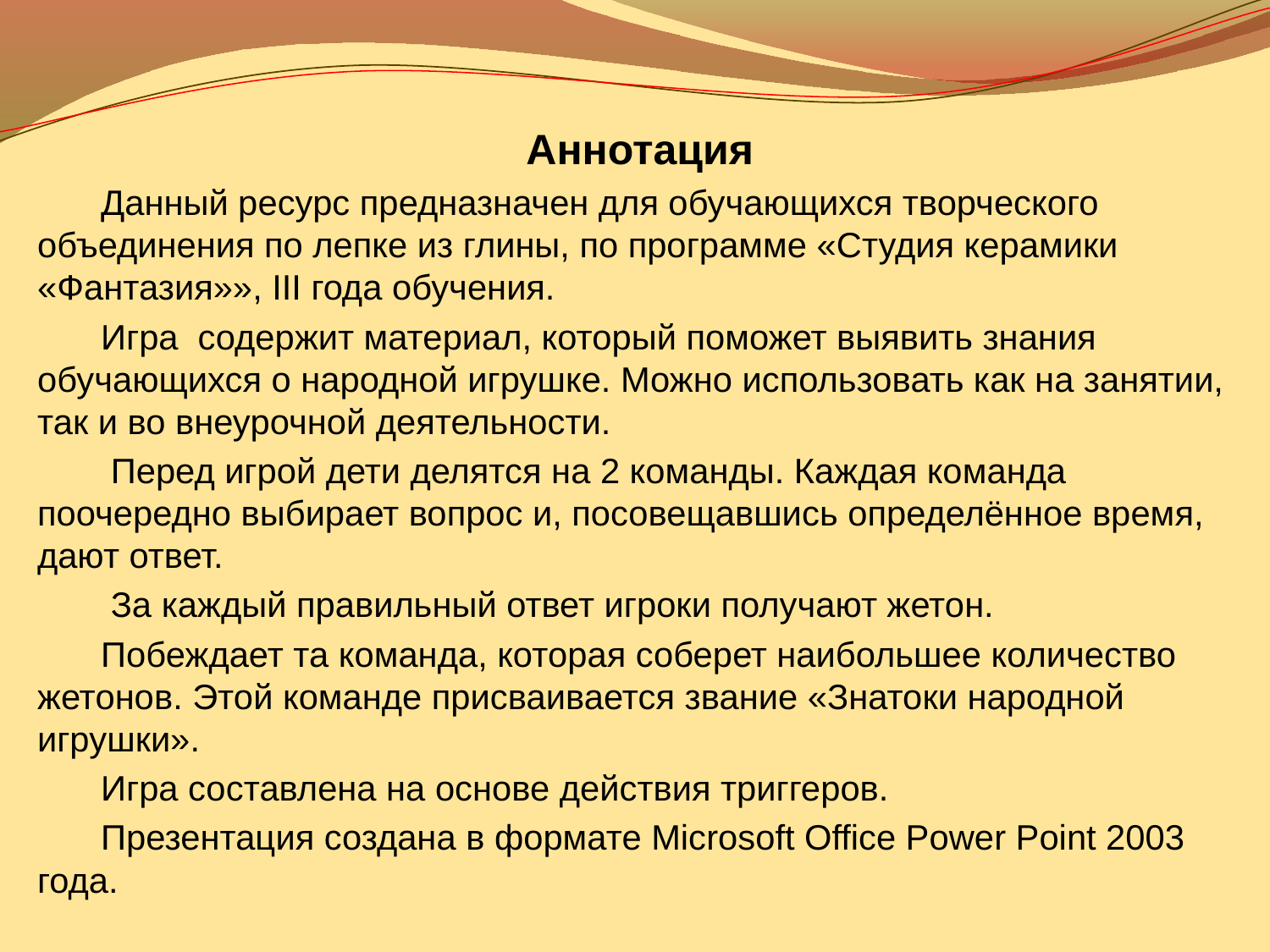

Аннотация
Данный ресурс предназначен для обучающихся творческого объединения по лепке из глины, по программе «Студия керамики «Фантазия»», III года обучения.
Игра  содержит материал, который поможет выявить знания обучающихся о народной игрушке. Можно использовать как на занятии, так и во внеурочной деятельности.
 Перед игрой дети делятся на 2 команды. Каждая команда поочередно выбирает вопрос и, посовещавшись определённое время, дают ответ.
 За каждый правильный ответ игроки получают жетон.
Побеждает та команда, которая соберет наибольшее количество жетонов. Этой команде присваивается звание «Знатоки народной игрушки».
Игра составлена на основе действия триггеров.
Презентация создана в формате Microsoft Office Power Point 2003 года.